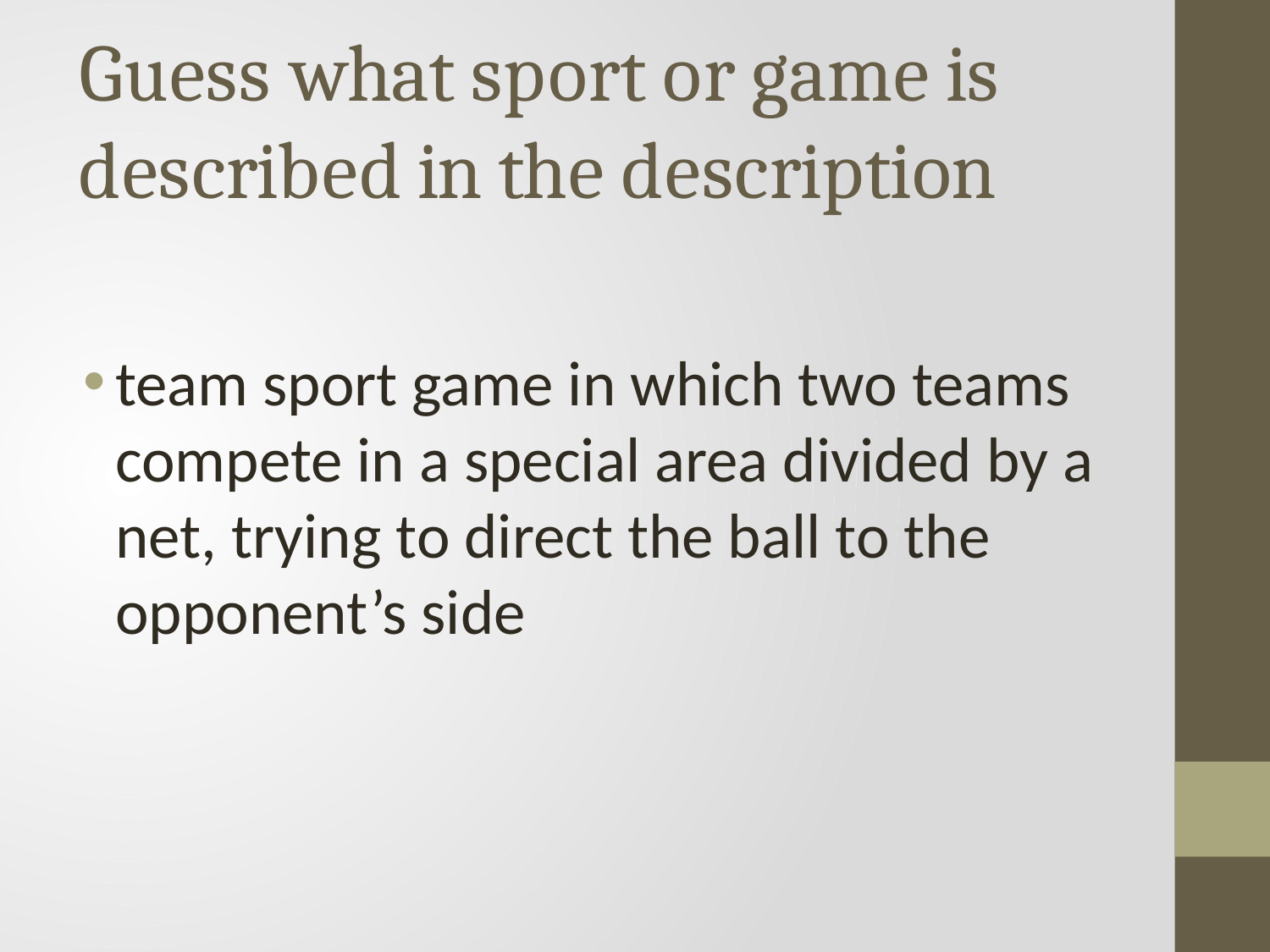

# Guess what sport or game is described in the description
team sport game in which two teams compete in a special area divided by a net, trying to direct the ball to the opponent’s side